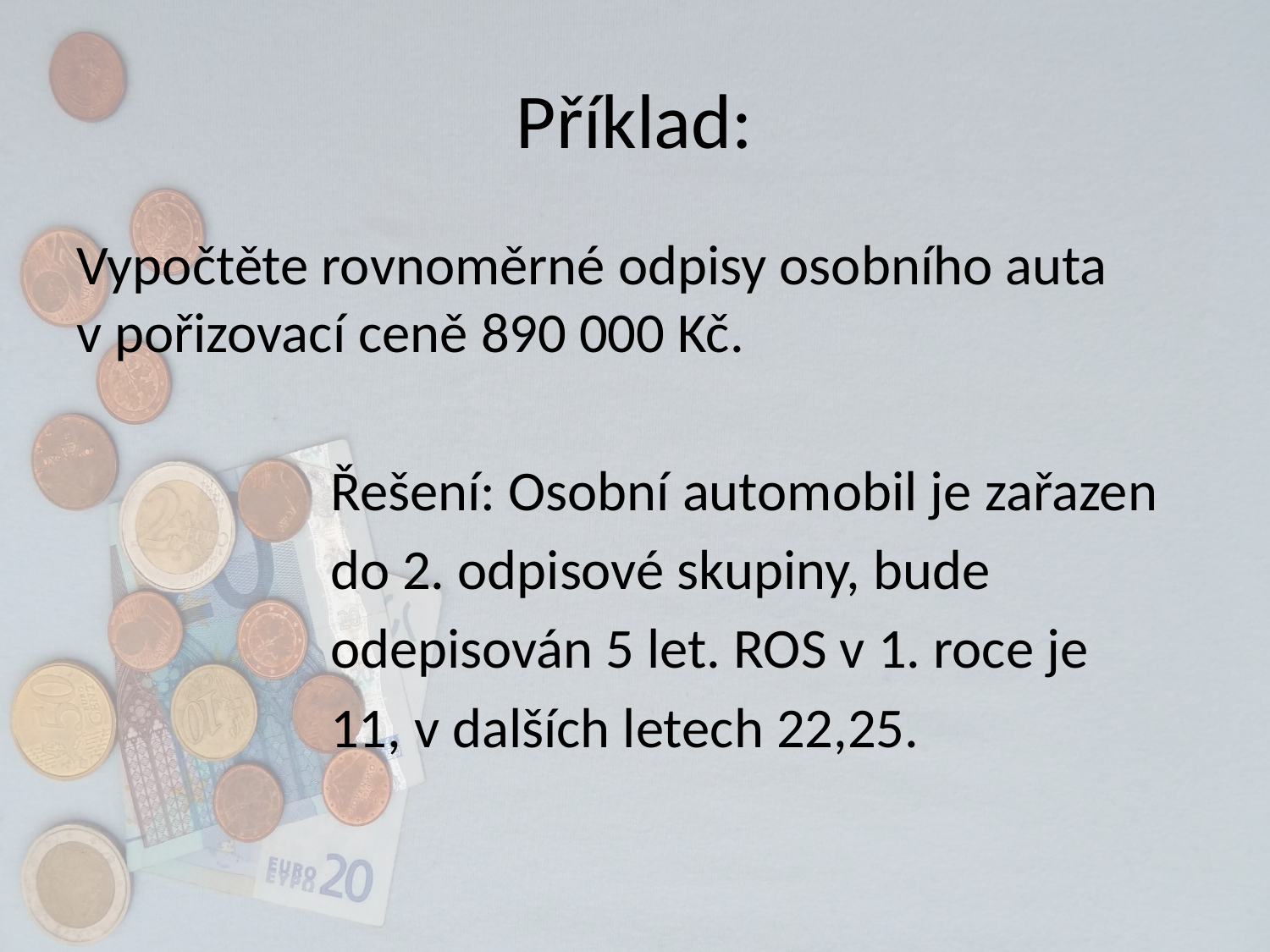

# Příklad:
Vypočtěte rovnoměrné odpisy osobního auta     v pořizovací ceně 890 000 Kč.

		Řešení: Osobní automobil je zařazen
		do 2. odpisové skupiny, bude
		odepisován 5 let. ROS v 1. roce je
		11, v dalších letech 22,25.